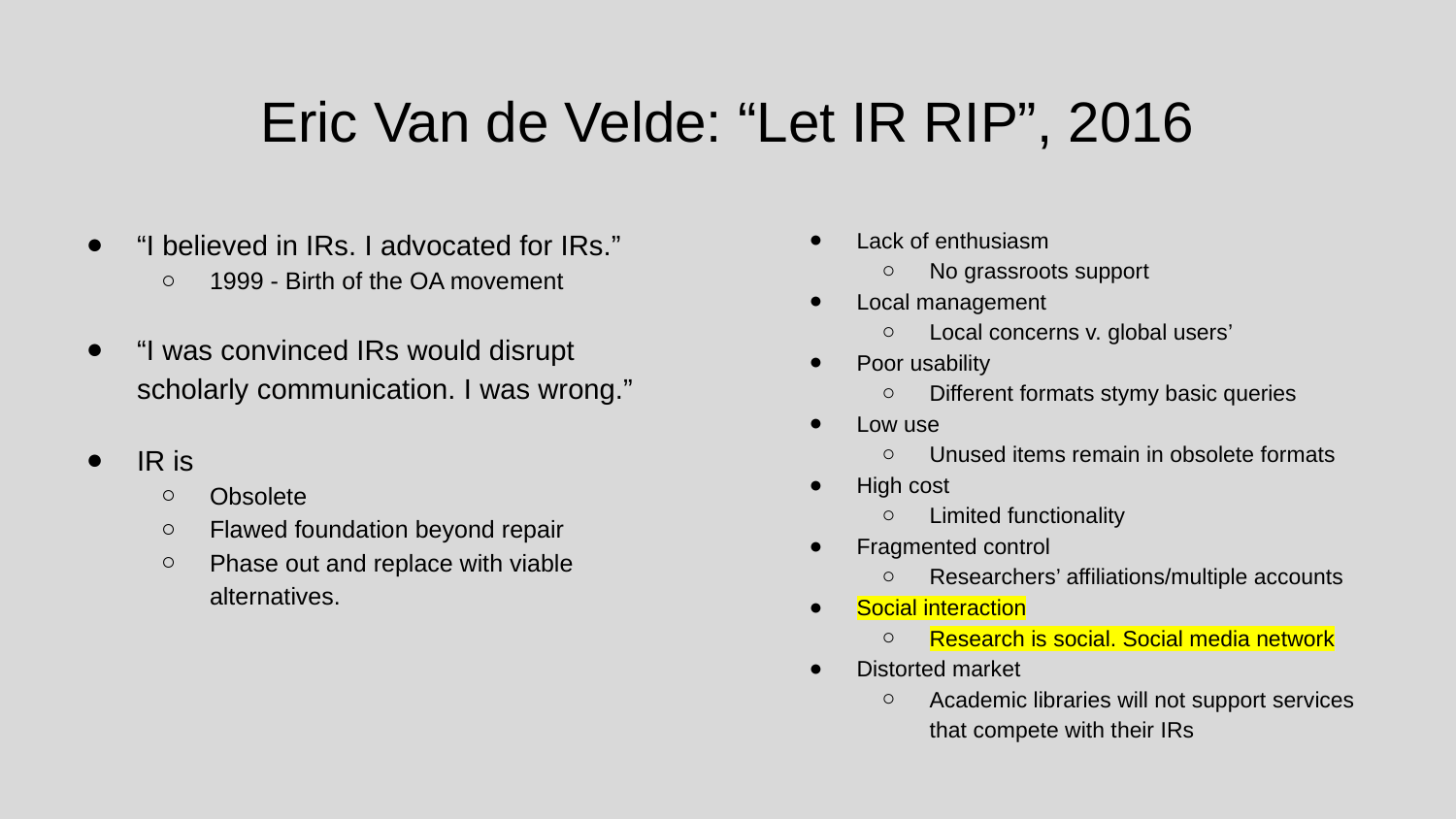

# Eric Van de Velde: “Let IR RIP”, 2016
“I believed in IRs. I advocated for IRs.”
1999 - Birth of the OA movement
“I was convinced IRs would disrupt scholarly communication. I was wrong.”
IR is
Obsolete
Flawed foundation beyond repair
Phase out and replace with viable alternatives.
Lack of enthusiasm
No grassroots support
Local management
Local concerns v. global users’
Poor usability
Different formats stymy basic queries
Low use
Unused items remain in obsolete formats
High cost
Limited functionality
Fragmented control
Researchers’ affiliations/multiple accounts
Social interaction
Research is social. Social media network
Distorted market
Academic libraries will not support services that compete with their IRs